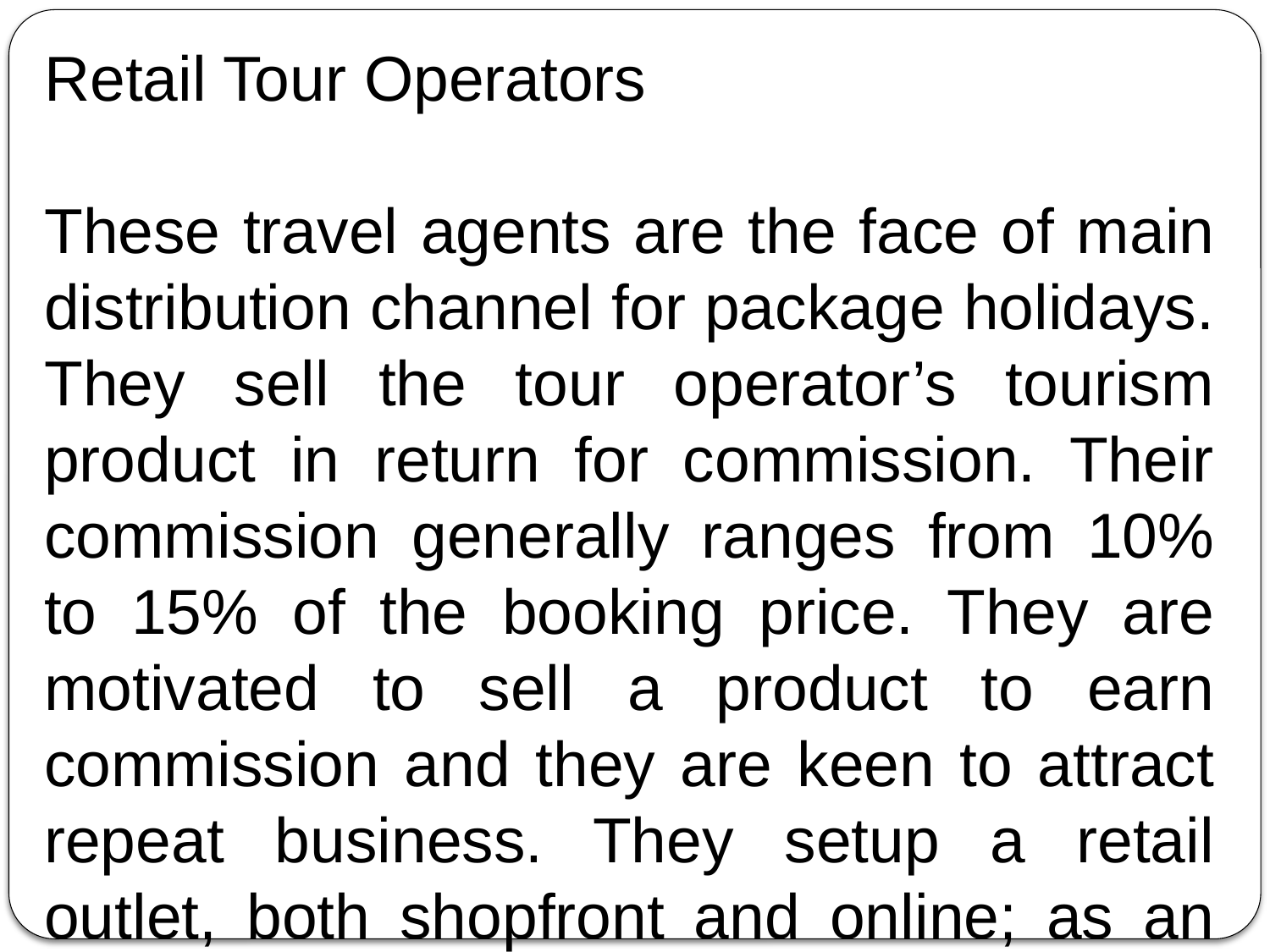

Retail Tour Operators

These travel agents are the face of main distribution channel for package holidays. They sell the tour operator’s tourism product in return for commission. Their commission generally ranges from 10% to 15% of the booking price. They are motivated to sell a product to earn commission and they are keen to attract repeat business. They setup a retail outlet, both shopfront and online; as an accessible place for their customers.